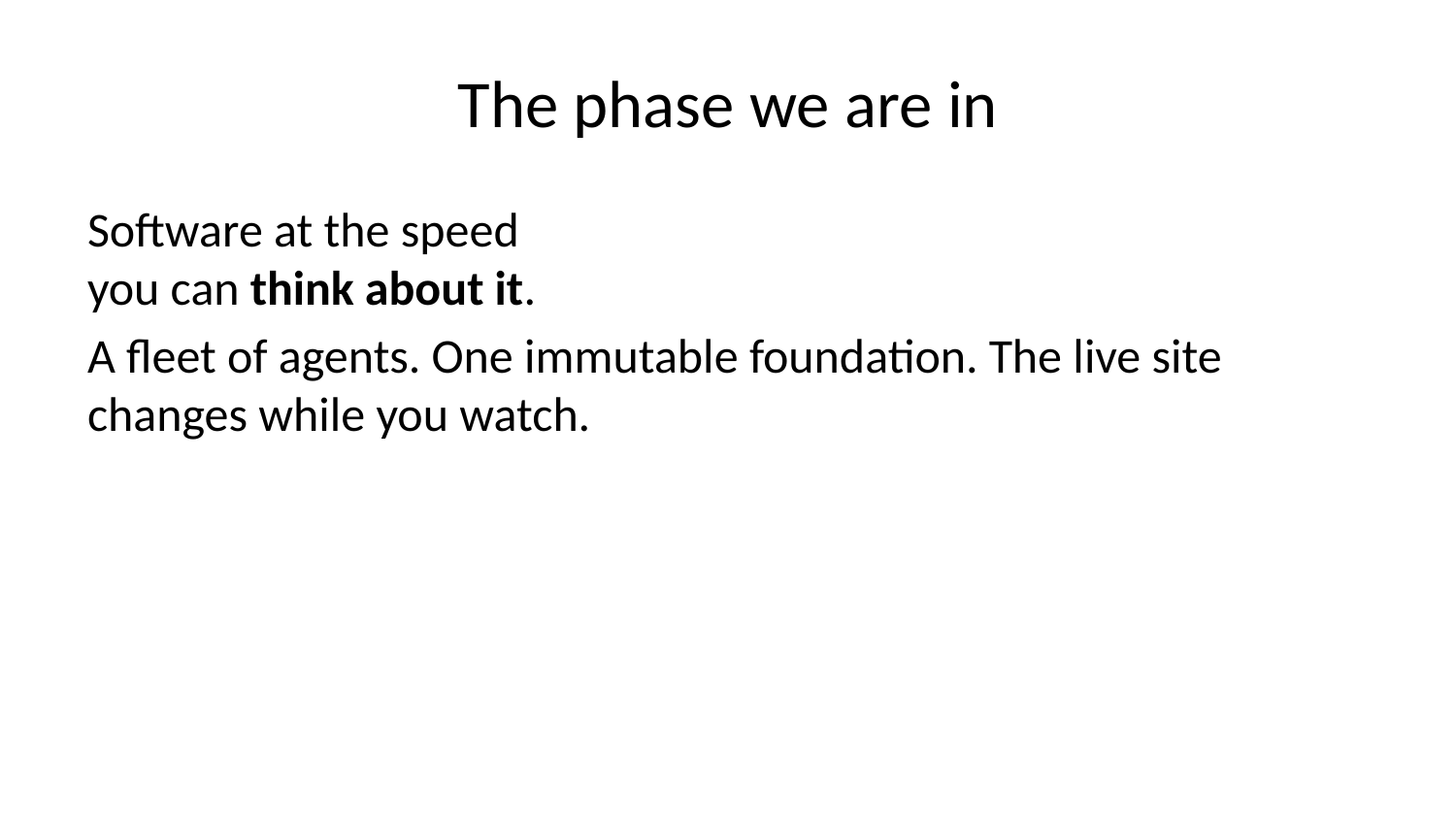

# The phase we are in
Software at the speed
you can think about it.
A fleet of agents. One immutable foundation. The live site changes while you watch.